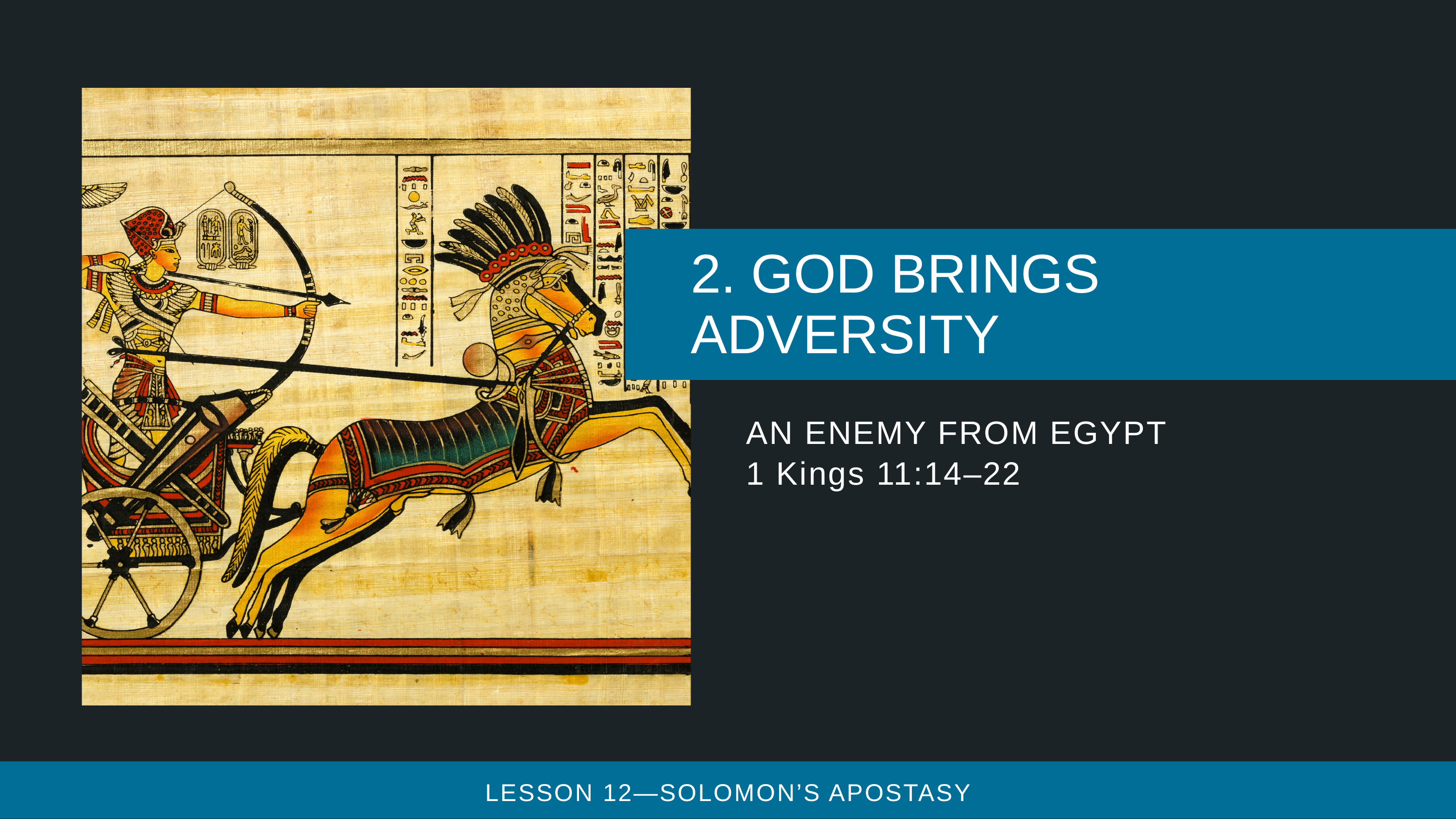

AN ENEMY FROM EGYPT
1 Kings 11:14–22